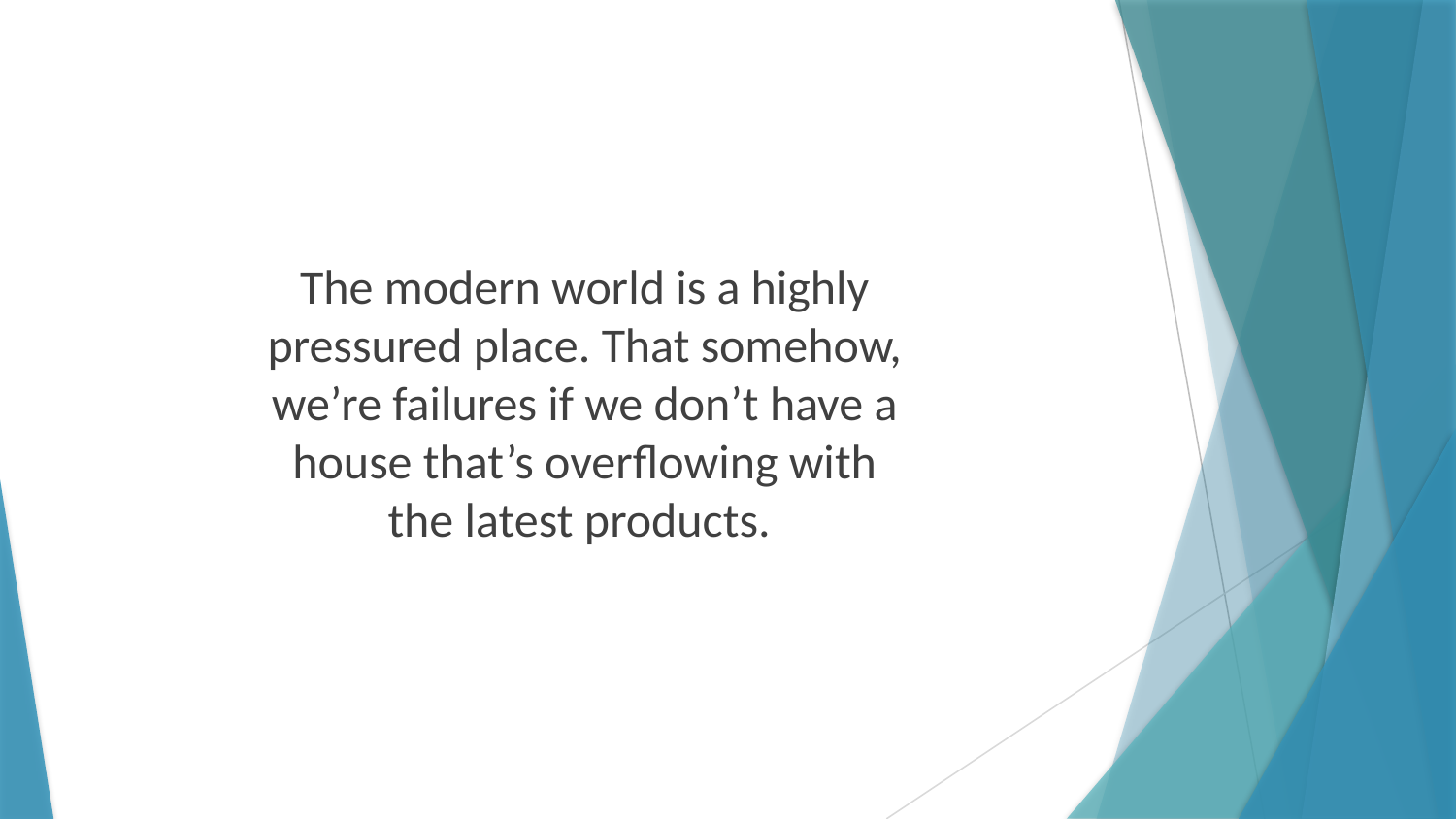

The modern world is a highly pressured place. That somehow, we’re failures if we don’t have a house that’s overflowing with the latest products.